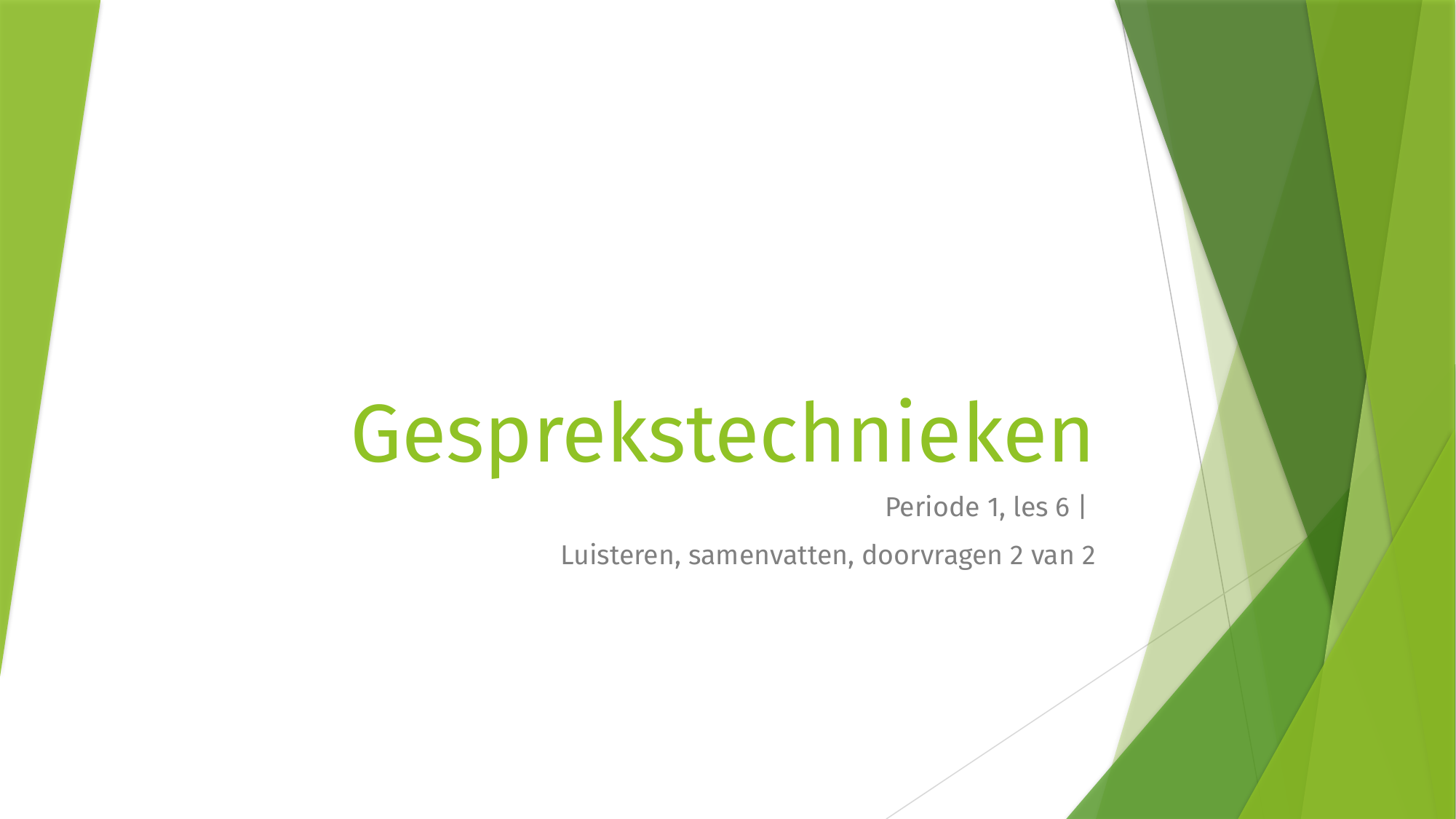

# Gesprekstechnieken
Periode 1, les 6 |
Luisteren, samenvatten, doorvragen 2 van 2